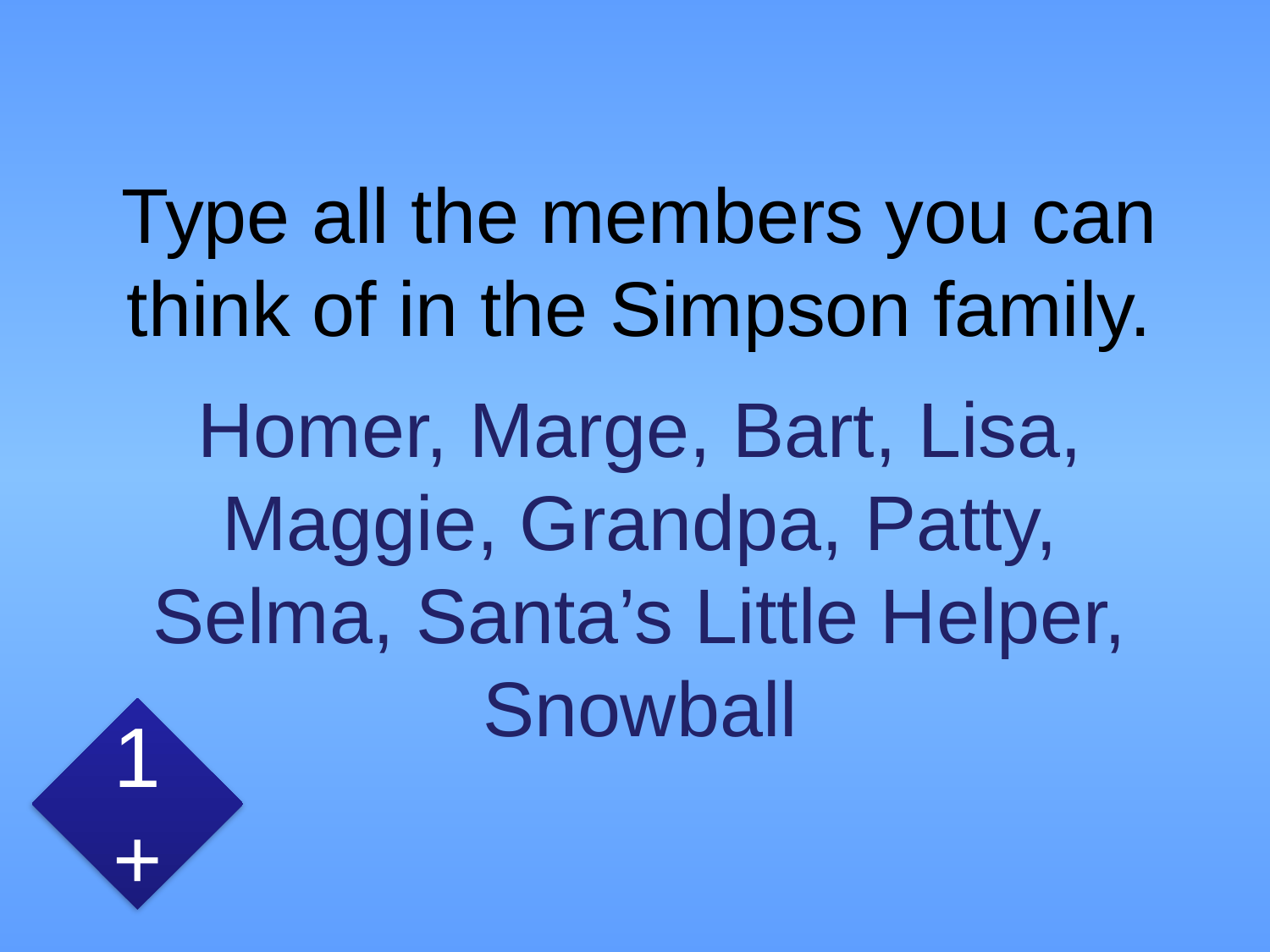

# Type all the members you can think of in the Simpson family.
Homer, Marge, Bart, Lisa, Maggie, Grandpa, Patty, Selma, Santa’s Little Helper, Snowball
1+